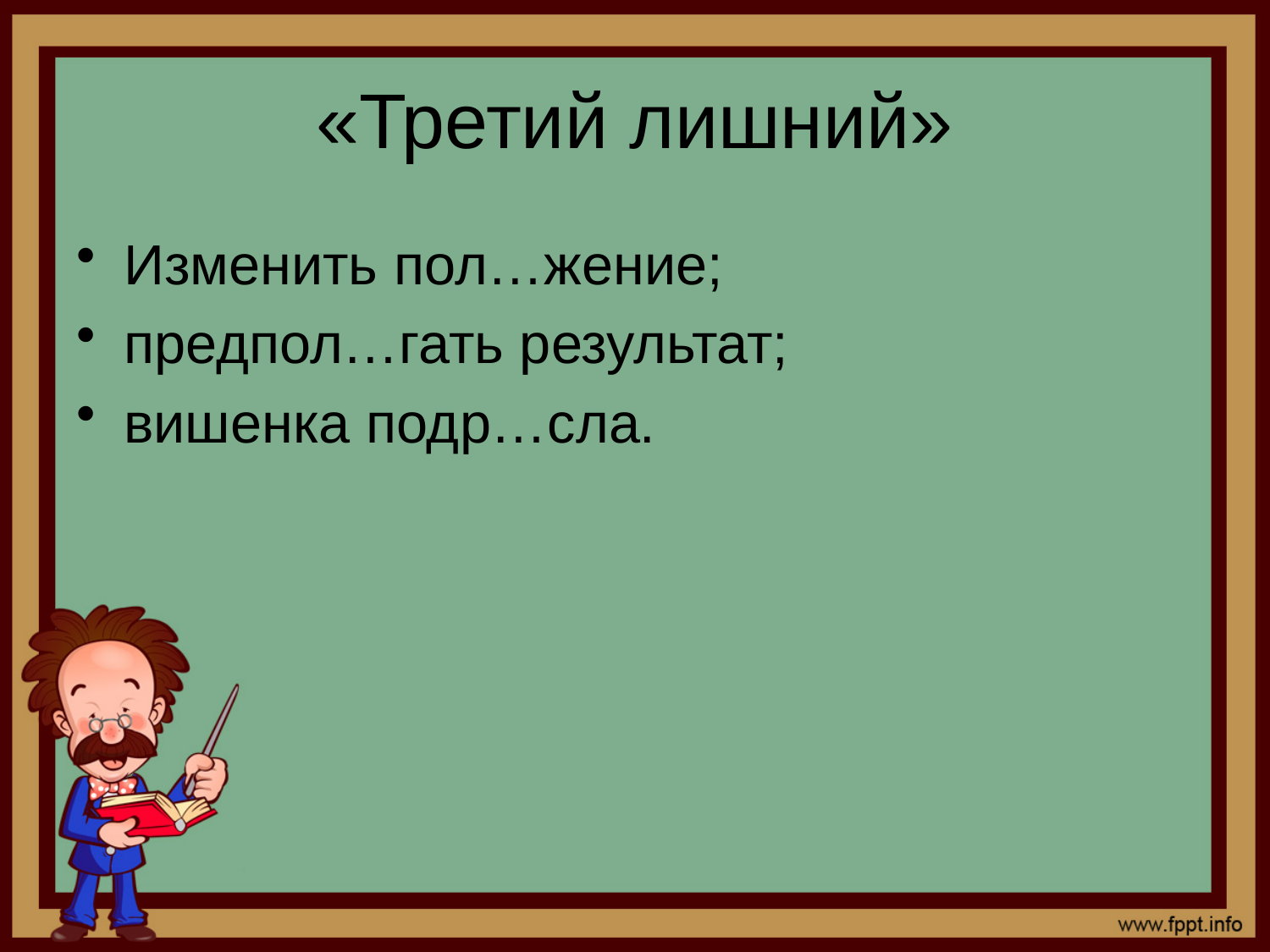

# «Третий лишний»
Изменить пол…жение;
предпол…гать результат;
вишенка подр…сла.